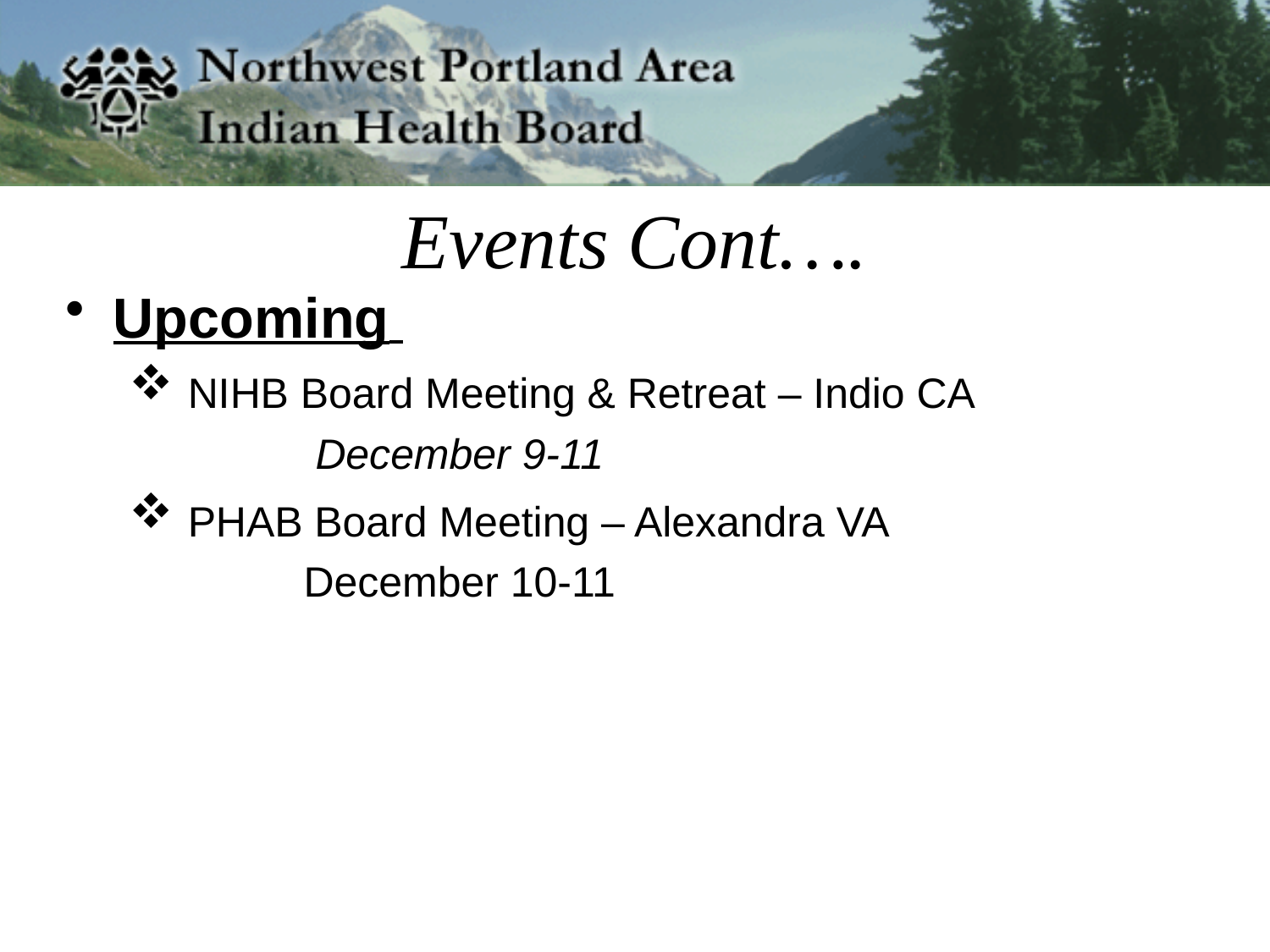

# Events Cont….
Upcoming
 NIHB Board Meeting & Retreat – Indio CA
	     December 9-11
 PHAB Board Meeting – Alexandra VA
    	    December 10-11